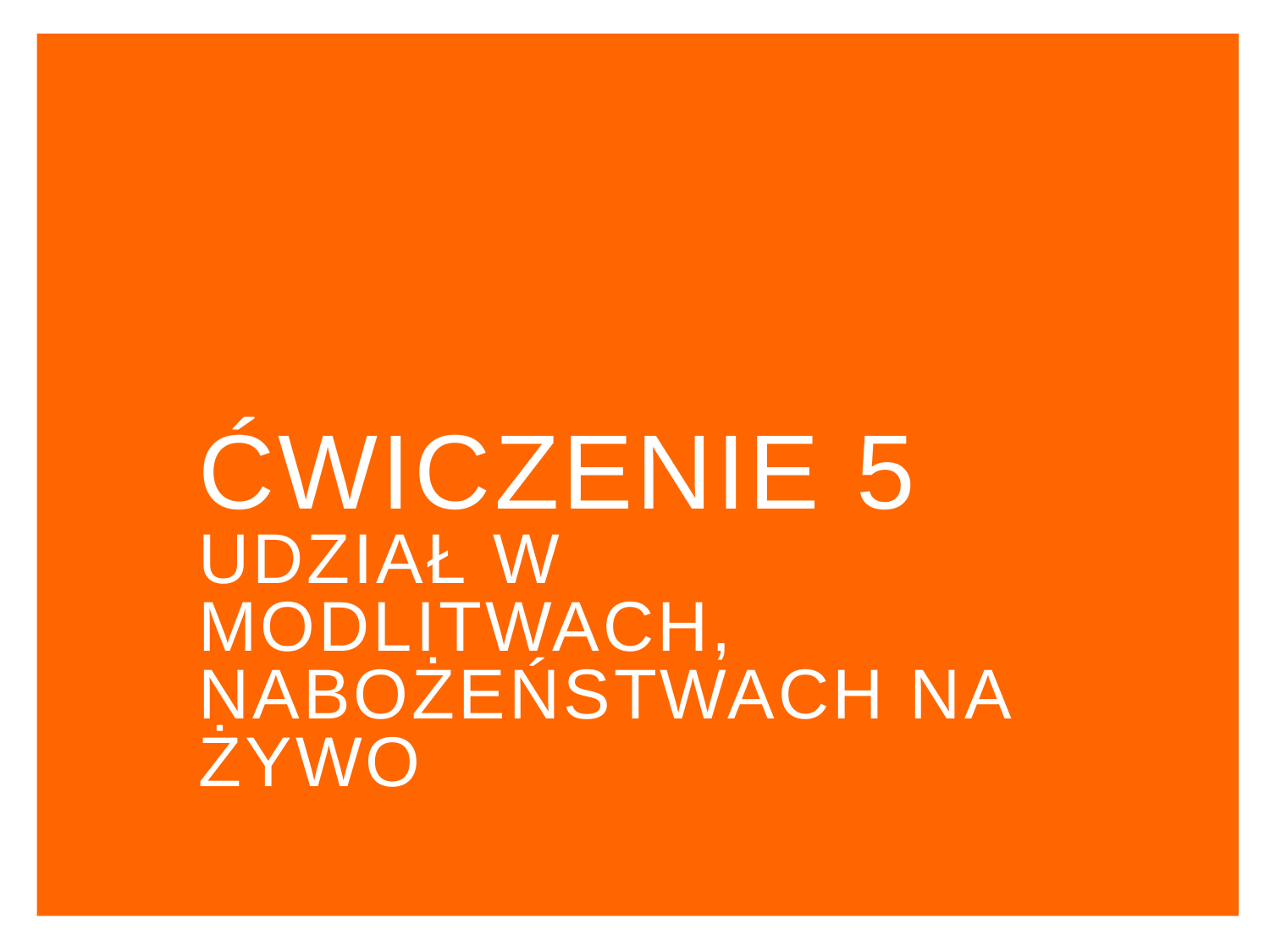

# Ćwiczenie 5 Udział w modlitwach, nabożeństwach na żywo